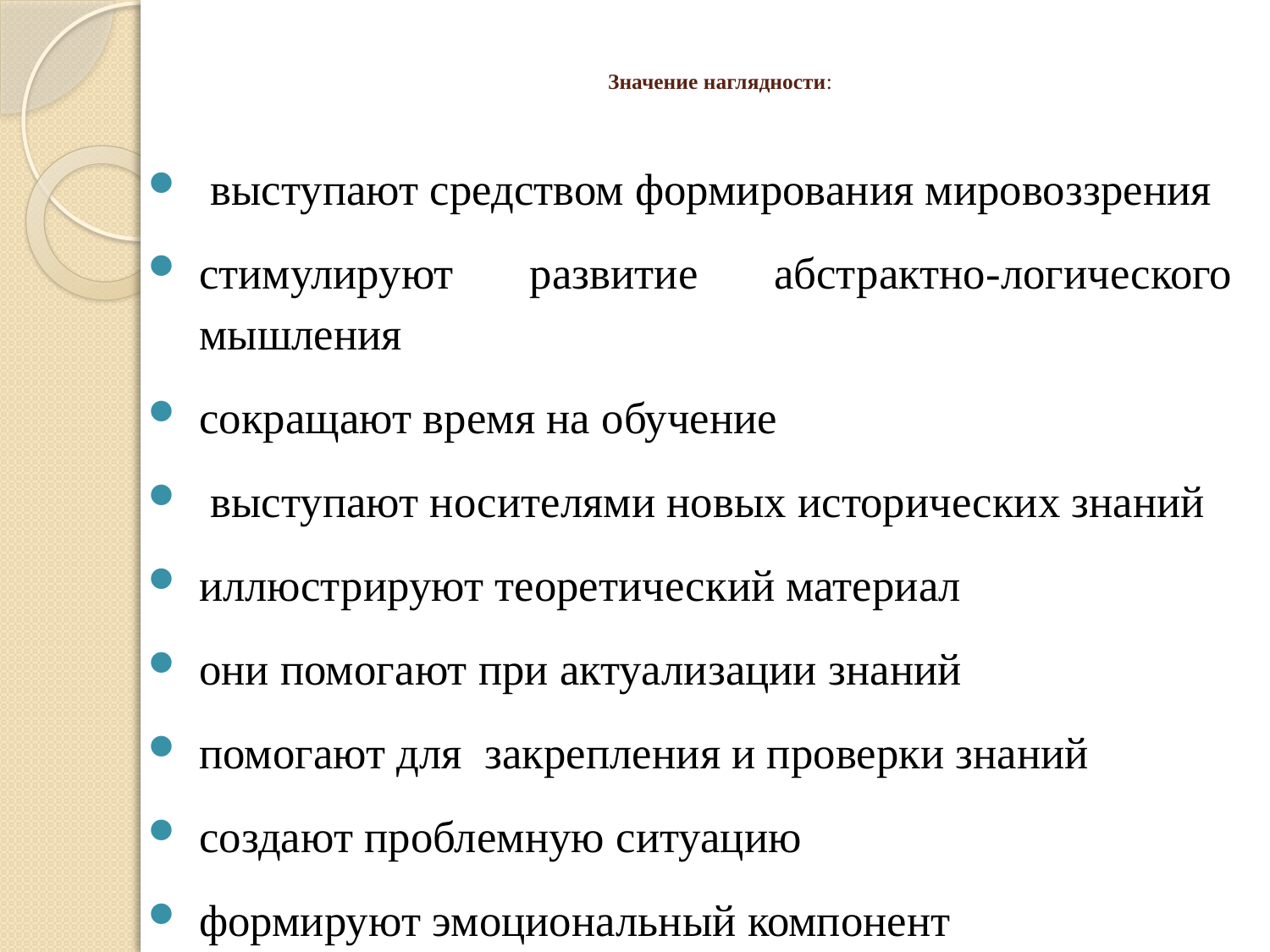

# Значение наглядности:
 выступают средством формирования мировоззрения
стимулируют развитие абстрактно-логического мышления
сокращают время на обучение
 выступают носителями новых исторических знаний
иллюстрируют теоретический материал
они помогают при актуализации знаний
помогают для  закрепления и проверки знаний
создают проблемную ситуацию
формируют эмоциональный компонент